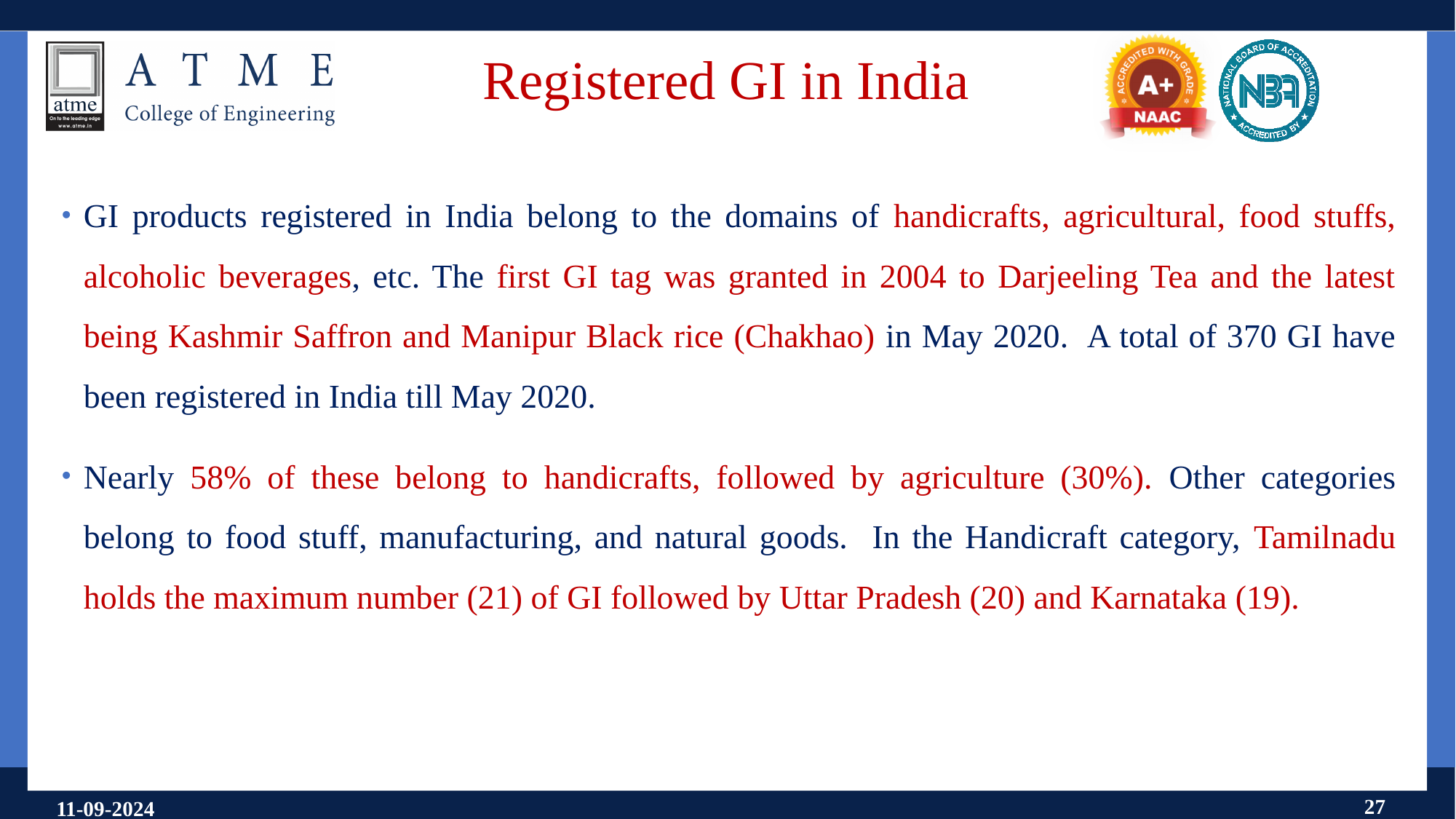

# Registered GI in India
GI products registered in India belong to the domains of handicrafts, agricultural, food stuffs, alcoholic beverages, etc. The first GI tag was granted in 2004 to Darjeeling Tea and the latest being Kashmir Saffron and Manipur Black rice (Chakhao) in May 2020.  A total of 370 GI have been registered in India till May 2020.
Nearly 58% of these belong to handicrafts, followed by agriculture (30%). Other categories belong to food stuff, manufacturing, and natural goods.  In the Handicraft category, Tamilnadu holds the maximum number (21) of GI followed by Uttar Pradesh (20) and Karnataka (19).
27
11-09-2024